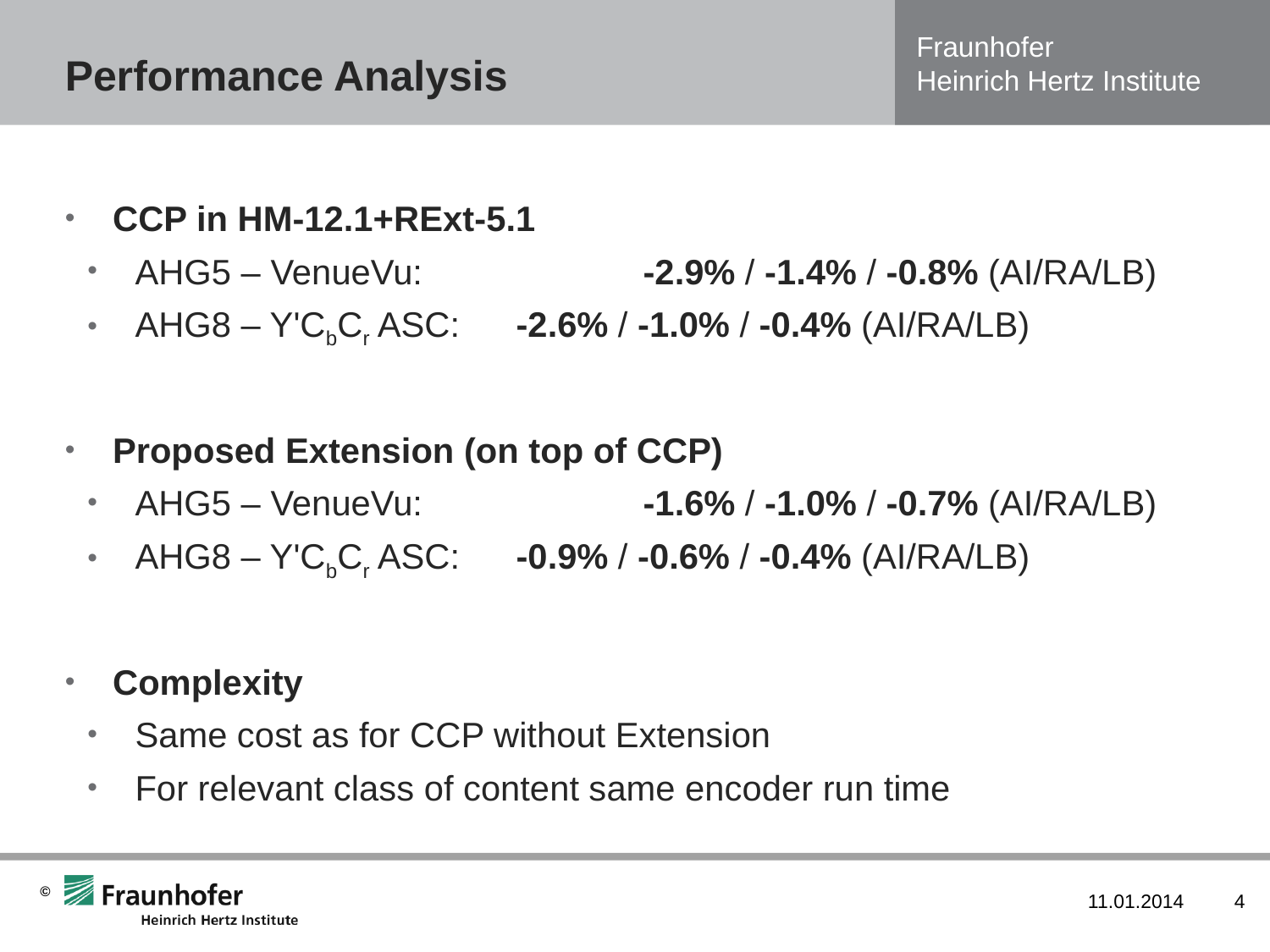

# Performance Analysis
CCP in HM-12.1+RExt-5.1
AHG5 – VenueVu: 		-2.9% / -1.4% / -0.8% (AI/RA/LB)
AHG8 – Y'CbCr ASC: 	-2.6% / -1.0% / -0.4% (AI/RA/LB)

Proposed Extension (on top of CCP)
AHG5 – VenueVu: 		-1.6% / -1.0% / -0.7% (AI/RA/LB)
AHG8 – Y'CbCr ASC: 	-0.9% / -0.6% / -0.4% (AI/RA/LB)

Complexity
Same cost as for CCP without Extension
For relevant class of content same encoder run time
11.01.2014
4